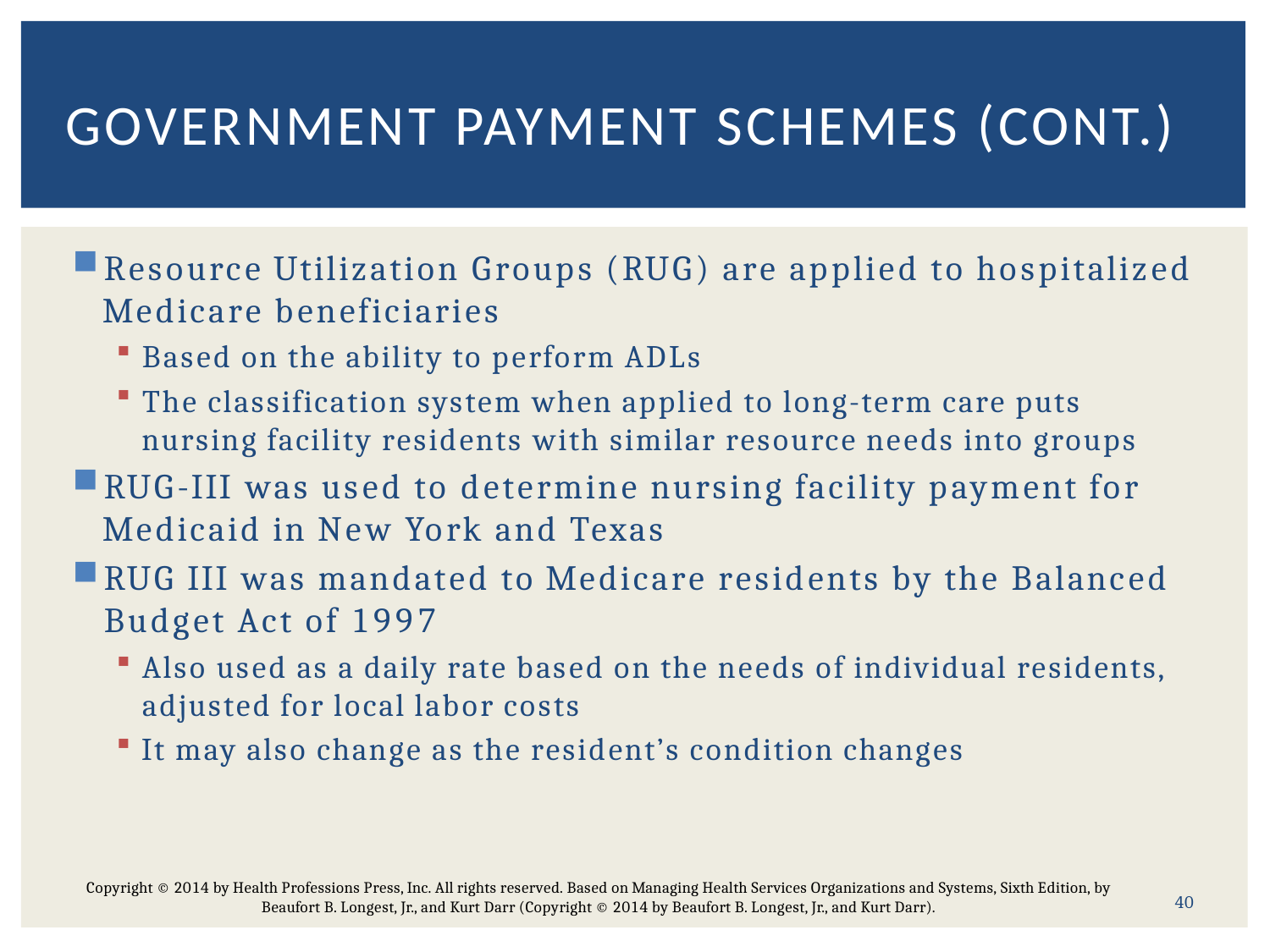

# Government Payment Schemes (Cont.)
Resource Utilization Groups (RUG) are applied to hospitalized Medicare beneficiaries
Based on the ability to perform ADLs
The classification system when applied to long-term care puts nursing facility residents with similar resource needs into groups
RUG-III was used to determine nursing facility payment for Medicaid in New York and Texas
RUG III was mandated to Medicare residents by the Balanced Budget Act of 1997
Also used as a daily rate based on the needs of individual residents, adjusted for local labor costs
It may also change as the resident’s condition changes

Copyright © 2014 by Health Professions Press, Inc. All rights reserved. Based on Managing Health Services Organizations and Systems, Sixth Edition, by Beaufort B. Longest, Jr., and Kurt Darr (Copyright © 2014 by Beaufort B. Longest, Jr., and Kurt Darr).
40